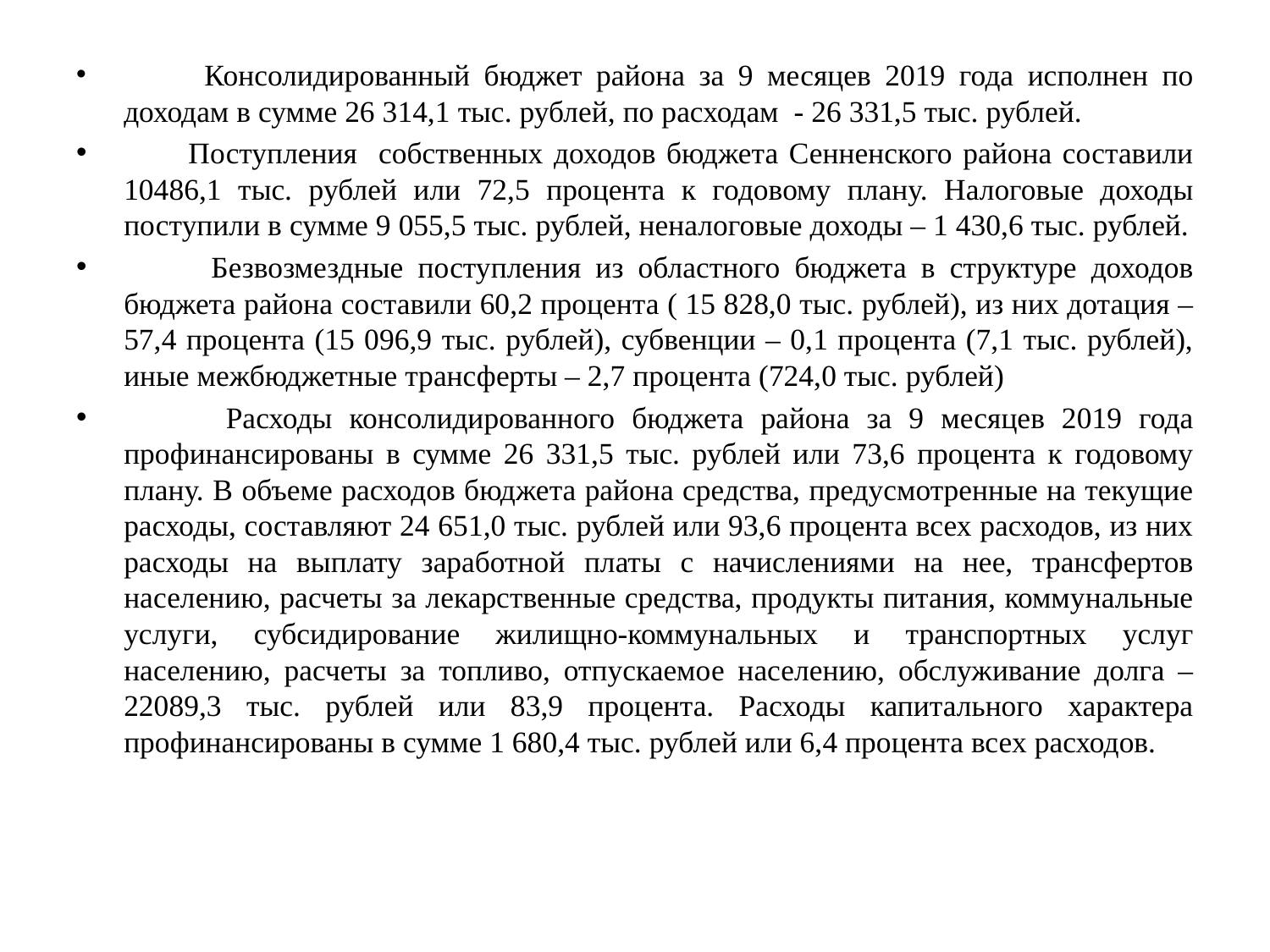

Консолидированный бюджет района за 9 месяцев 2019 года исполнен по доходам в сумме 26 314,1 тыс. рублей, по расходам  - 26 331,5 тыс. рублей.
      Поступления  собственных доходов бюджета Сенненского района составили 10486,1 тыс. рублей или 72,5 процента к годовому плану. Налоговые доходы поступили в сумме 9 055,5 тыс. рублей, неналоговые доходы – 1 430,6 тыс. рублей.
      Безвозмездные поступления из областного бюджета в структуре доходов бюджета района составили 60,2 процента ( 15 828,0 тыс. рублей), из них дотация – 57,4 процента (15 096,9 тыс. рублей), субвенции – 0,1 процента (7,1 тыс. рублей), иные межбюджетные трансферты – 2,7 процента (724,0 тыс. рублей)
      Расходы консолидированного бюджета района за 9 месяцев 2019 года профинансированы в сумме 26 331,5 тыс. рублей или 73,6 процента к годовому плану. В объеме расходов бюджета района средства, предусмотренные на текущие расходы, составляют 24 651,0 тыс. рублей или 93,6 процента всех расходов, из них расходы на выплату заработной платы с начислениями на нее, трансфертов населению, расчеты за лекарственные средства, продукты питания, коммунальные услуги, субсидирование жилищно-коммунальных и транспортных услуг населению, расчеты за топливо, отпускаемое населению, обслуживание долга – 22089,3 тыс. рублей или 83,9 процента. Расходы капитального характера профинансированы в сумме 1 680,4 тыс. рублей или 6,4 процента всех расходов.